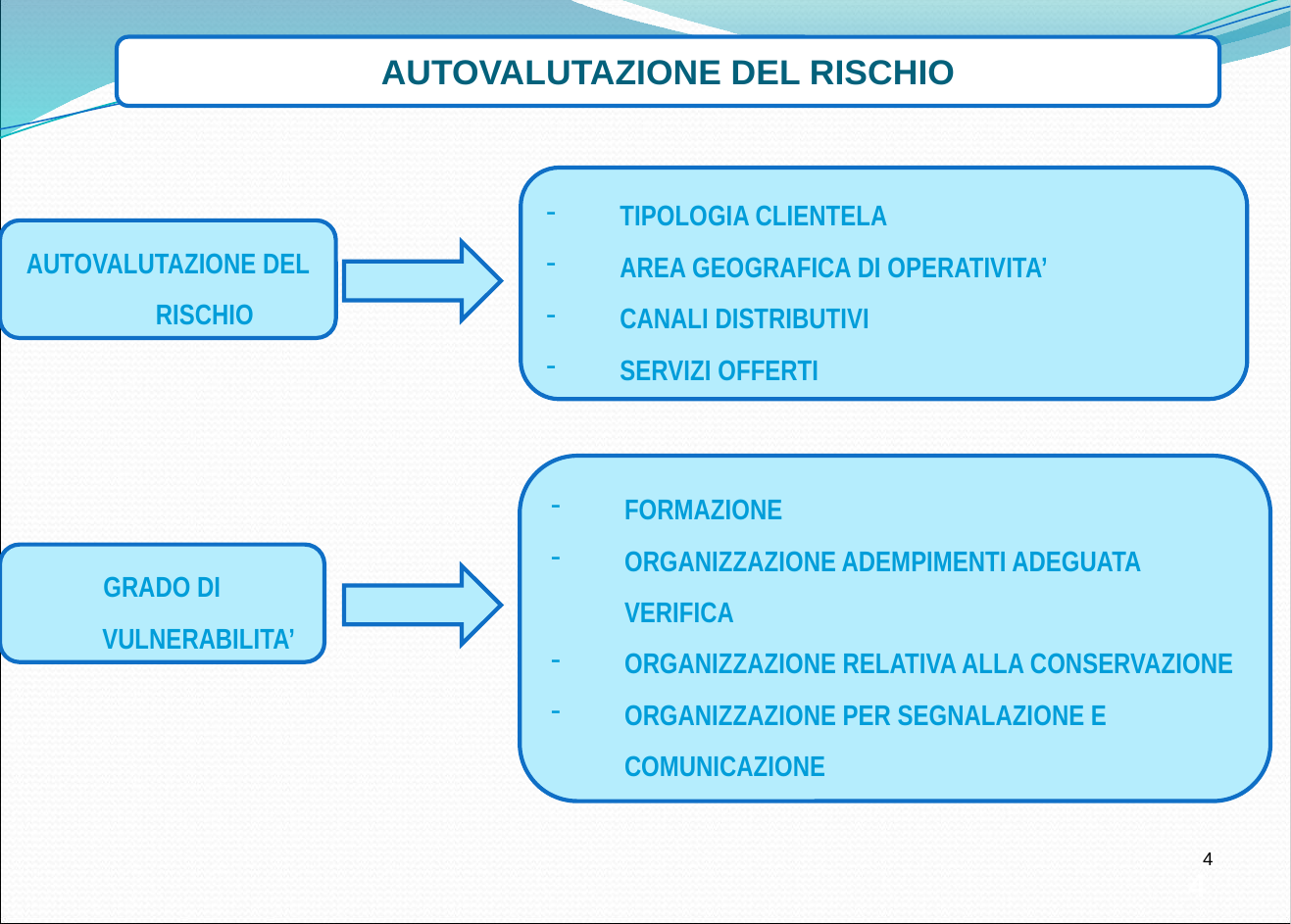

AUTOVALUTAZIONE DEL RISCHIO
TIPOLOGIA CLIENTELA
AREA GEOGRAFICA DI OPERATIVITA’
CANALI DISTRIBUTIVI
SERVIZI OFFERTI
AUTOVALUTAZIONE DEL RISCHIO

FORMAZIONE
ORGANIZZAZIONE ADEMPIMENTI ADEGUATA VERIFICA
ORGANIZZAZIONE RELATIVA ALLA CONSERVAZIONE
ORGANIZZAZIONE PER SEGNALAZIONE E COMUNICAZIONE
GRADO DI VULNERABILITA’

4
4